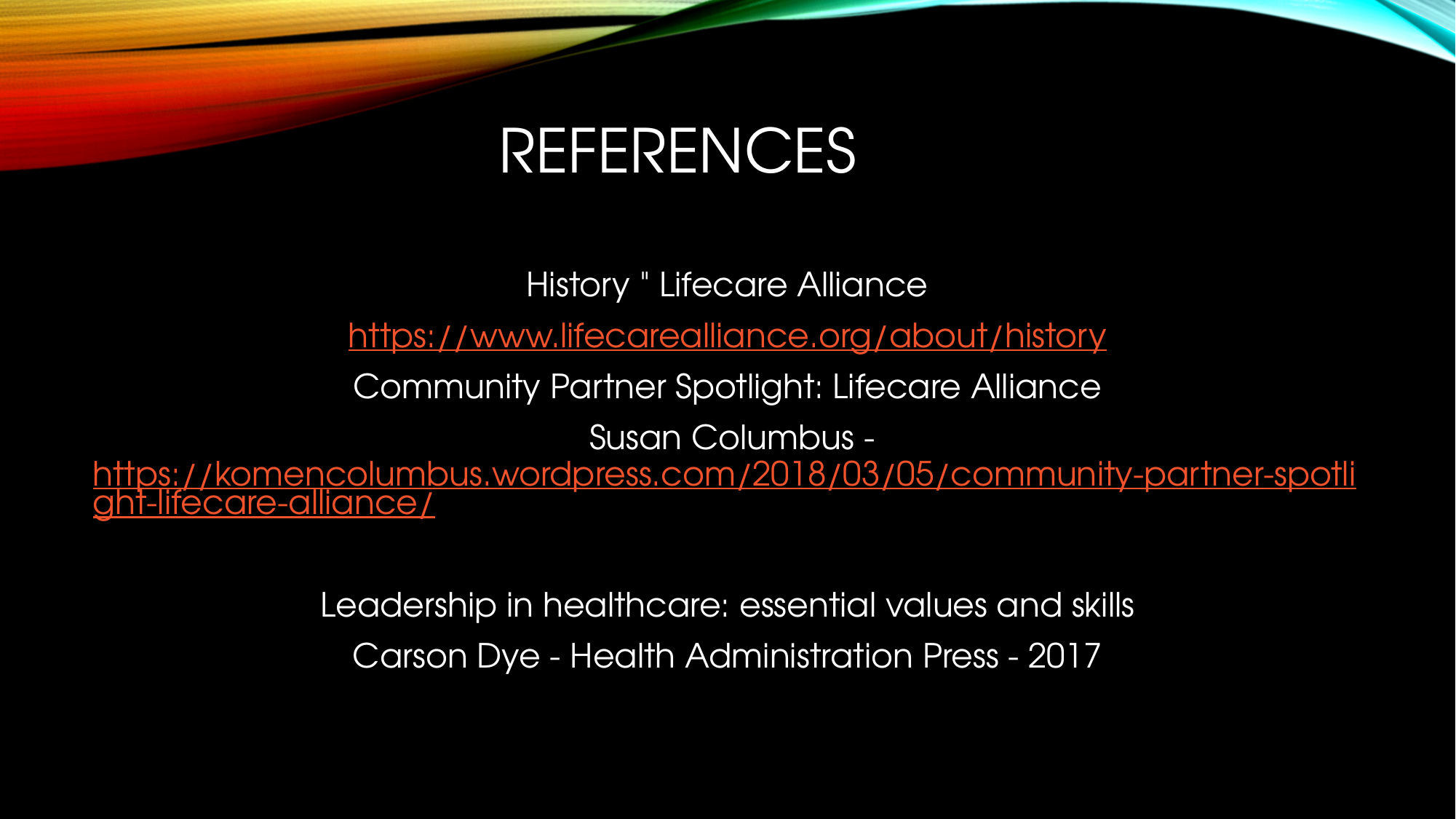

# References
History " Lifecare Alliance
https://www.lifecarealliance.org/about/history
Community Partner Spotlight: Lifecare Alliance
  Susan Columbus - https://komencolumbus.wordpress.com/2018/03/05/community-partner-spotlight-lifecare-alliance/

Leadership in healthcare: essential values and skills
Carson Dye - Health Administration Press - 2017